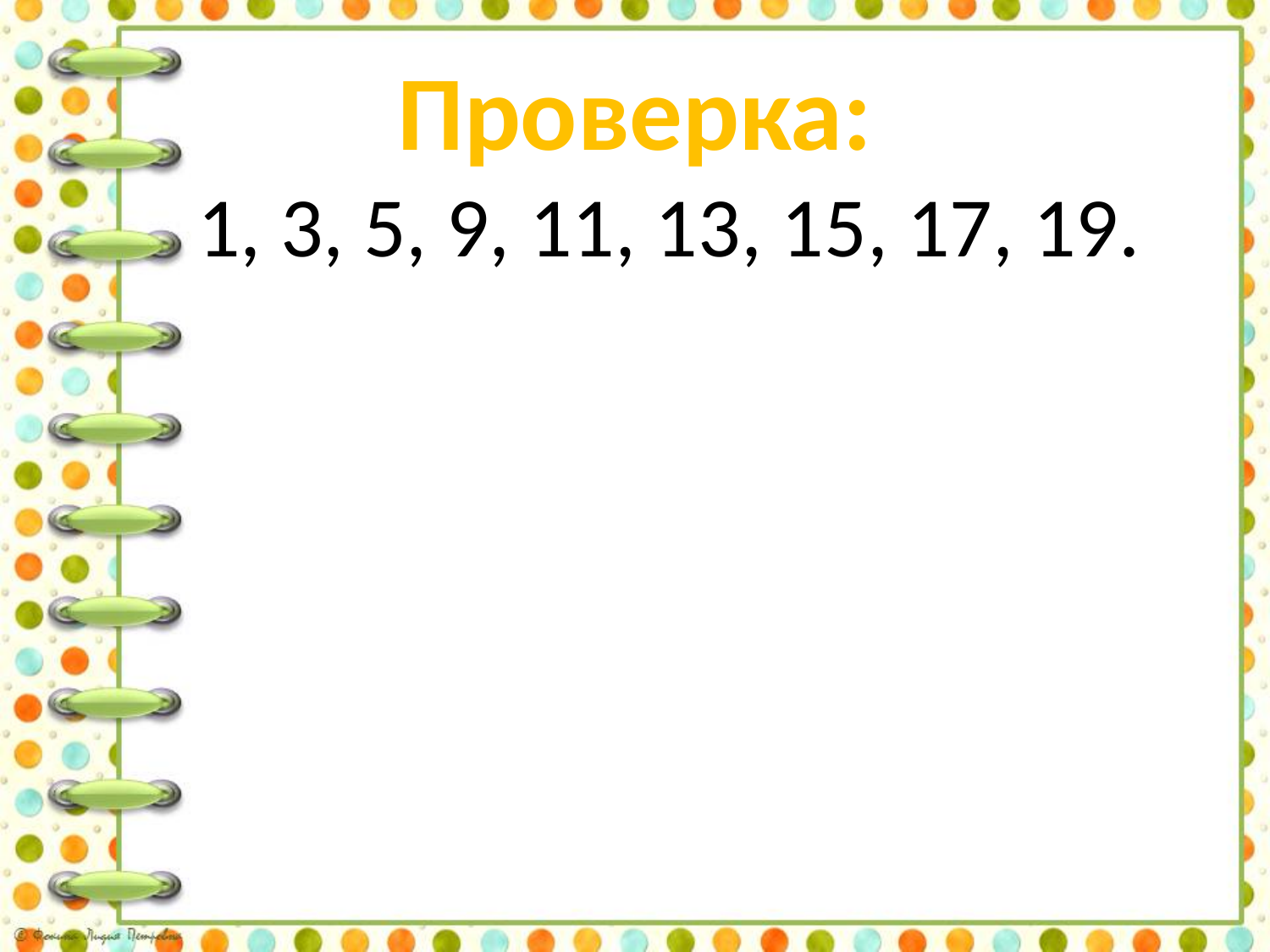

# Проверка:
1, 3, 5, 9, 11, 13, 15, 17, 19.